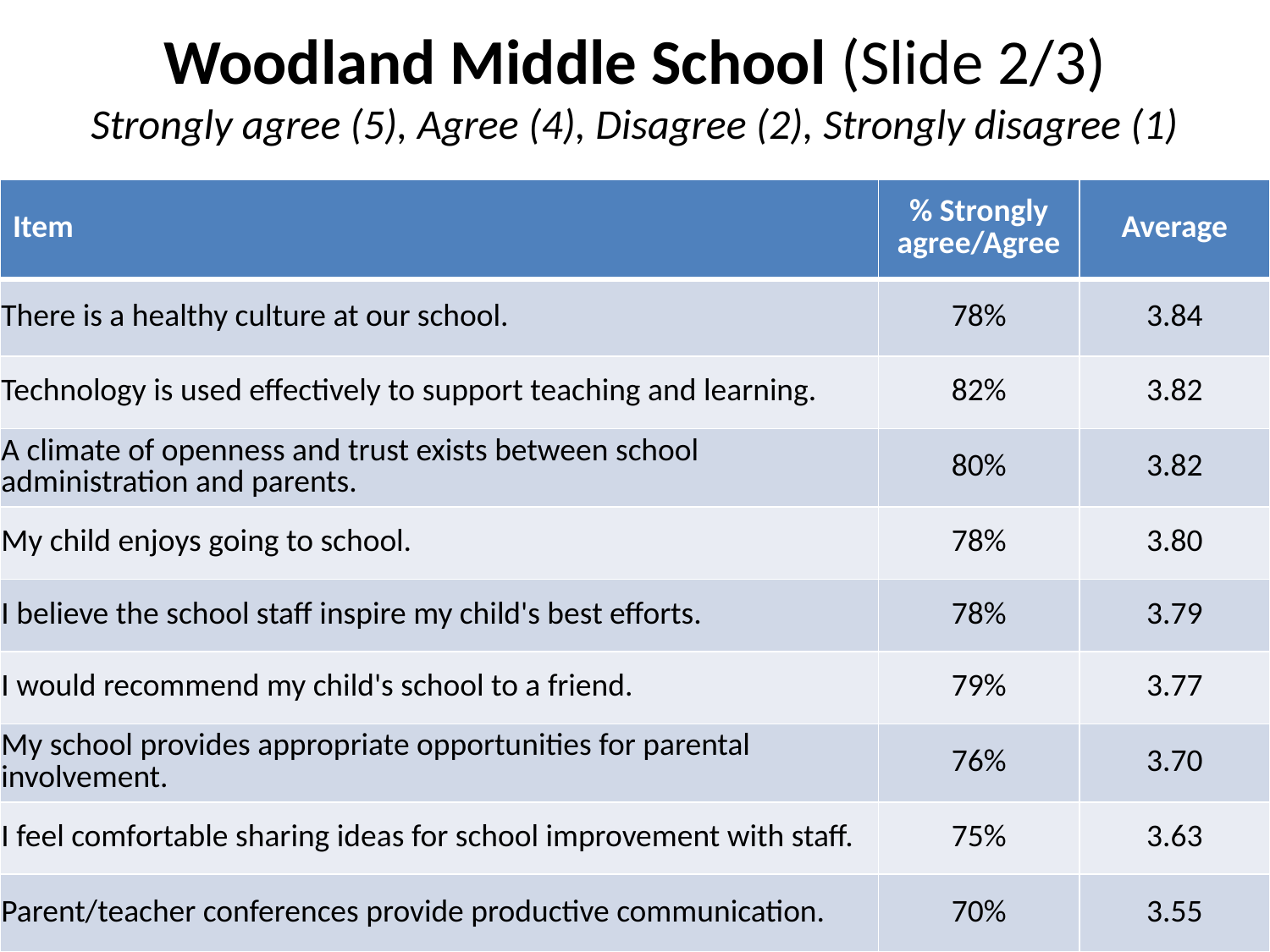

# Woodland Middle School (Slide 2/3) Strongly agree (5), Agree (4), Disagree (2), Strongly disagree (1)
| Item | % Strongly agree/Agree | Average |
| --- | --- | --- |
| There is a healthy culture at our school. | 78% | 3.84 |
| Technology is used effectively to support teaching and learning. | 82% | 3.82 |
| A climate of openness and trust exists between school administration and parents. | 80% | 3.82 |
| My child enjoys going to school. | 78% | 3.80 |
| I believe the school staff inspire my child's best efforts. | 78% | 3.79 |
| I would recommend my child's school to a friend. | 79% | 3.77 |
| My school provides appropriate opportunities for parental involvement. | 76% | 3.70 |
| I feel comfortable sharing ideas for school improvement with staff. | 75% | 3.63 |
| Parent/teacher conferences provide productive communication. | 70% | 3.55 |